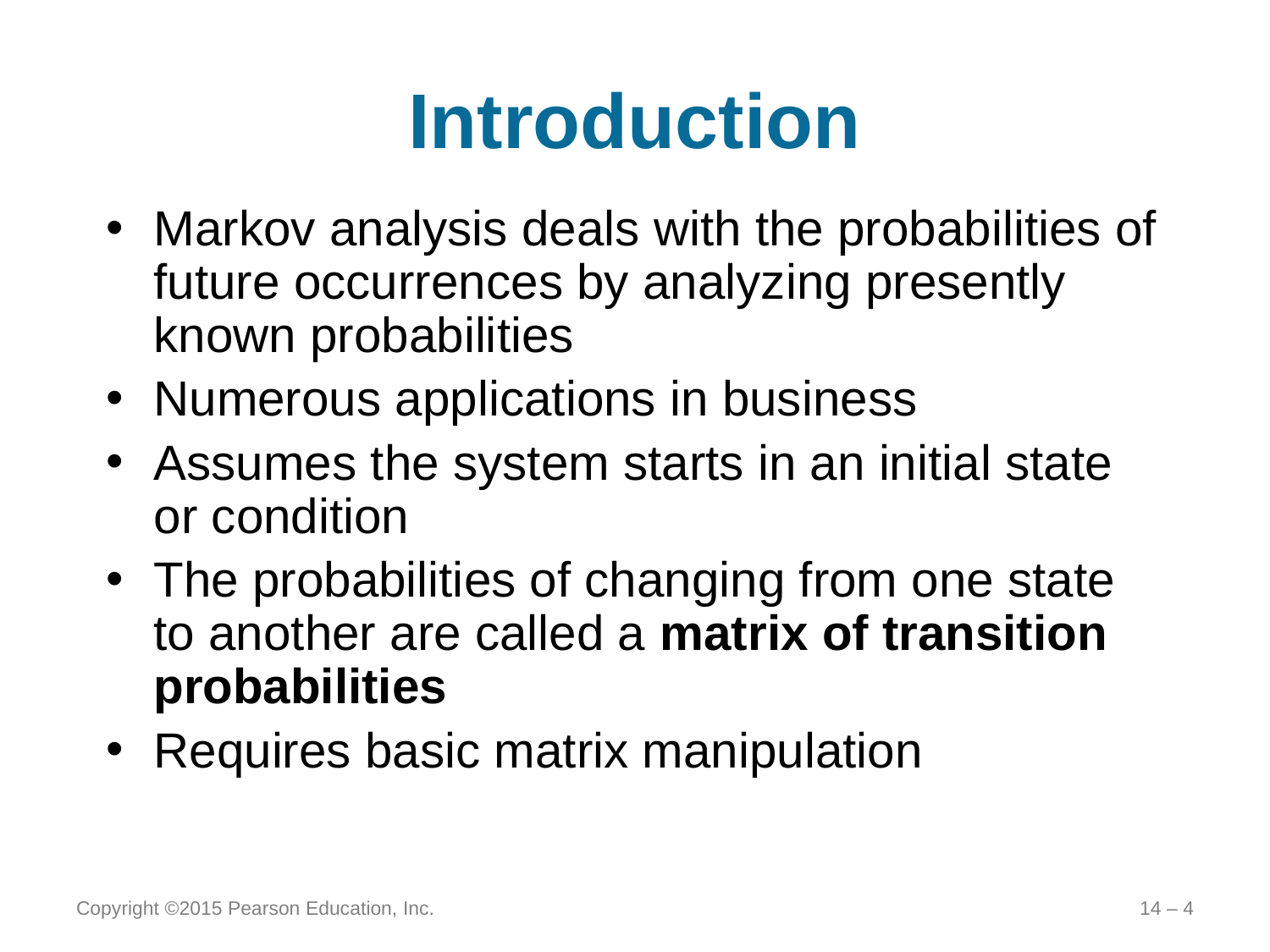

# Introduction
Markov analysis deals with the probabilities of future occurrences by analyzing presently known probabilities
Numerous applications in business
Assumes the system starts in an initial state or condition
The probabilities of changing from one state to another are called a matrix of transition probabilities
Requires basic matrix manipulation
Copyright ©2015 Pearson Education, Inc.
14 – 4